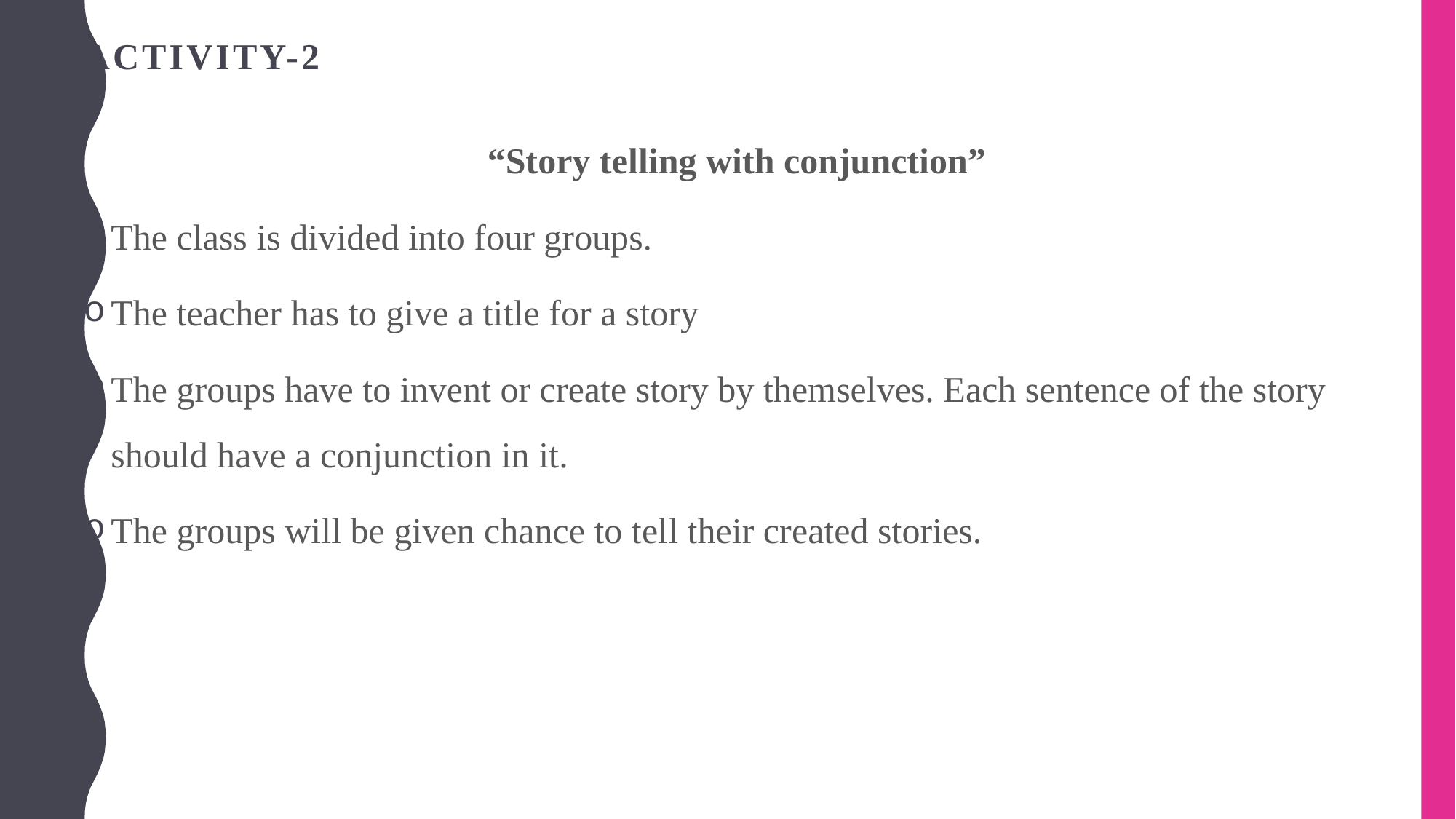

# Activity-2
  “Story telling with conjunction”
The class is divided into four groups.
The teacher has to give a title for a story
The groups have to invent or create story by themselves. Each sentence of the story should have a conjunction in it.
The groups will be given chance to tell their created stories.